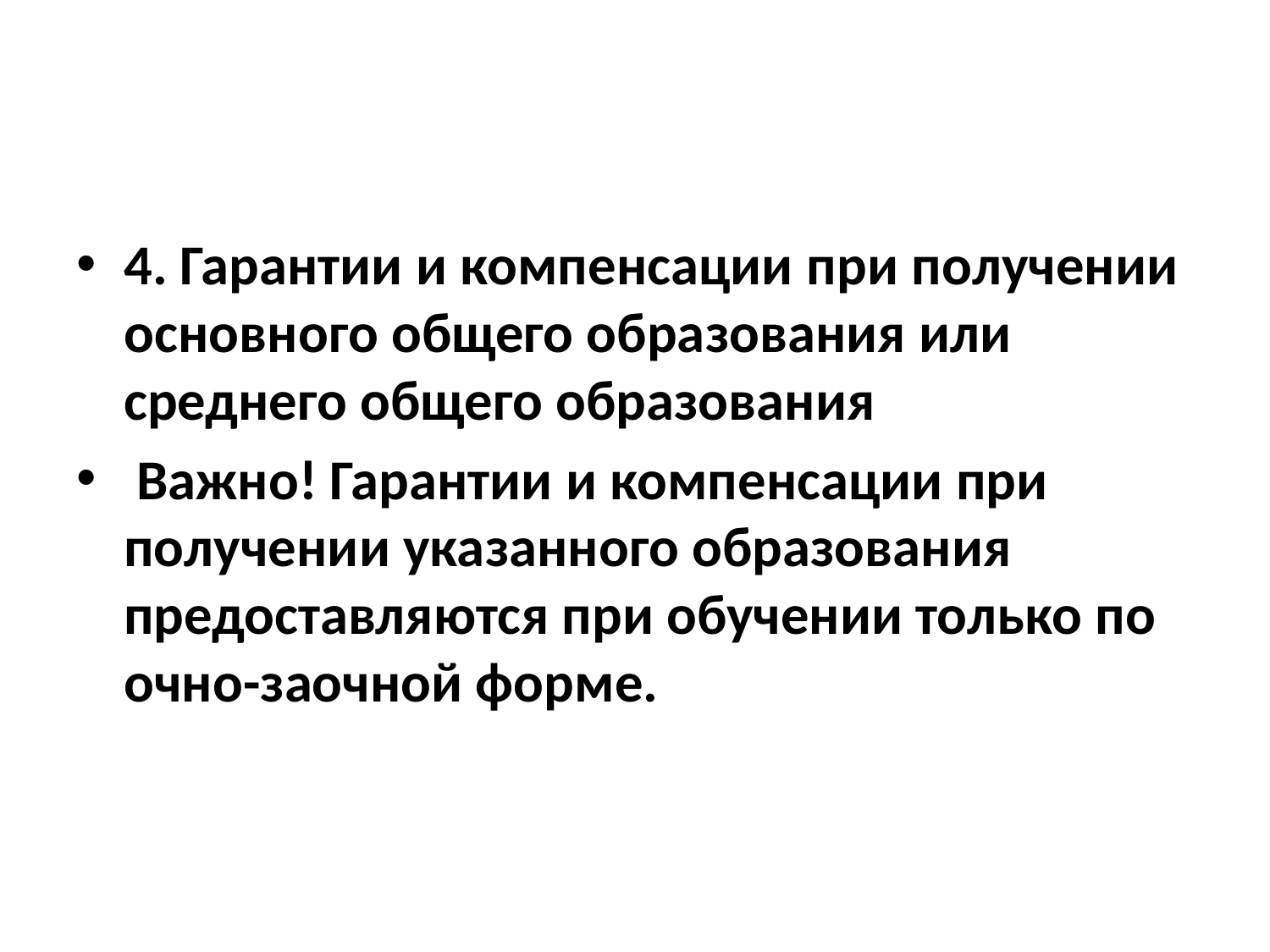

#
4. Гарантии и компенсации при получении основного общего образования или среднего общего образования
 Важно! Гарантии и компенсации при получении указанного образования предоставляются при обучении только по очно-заочной форме.